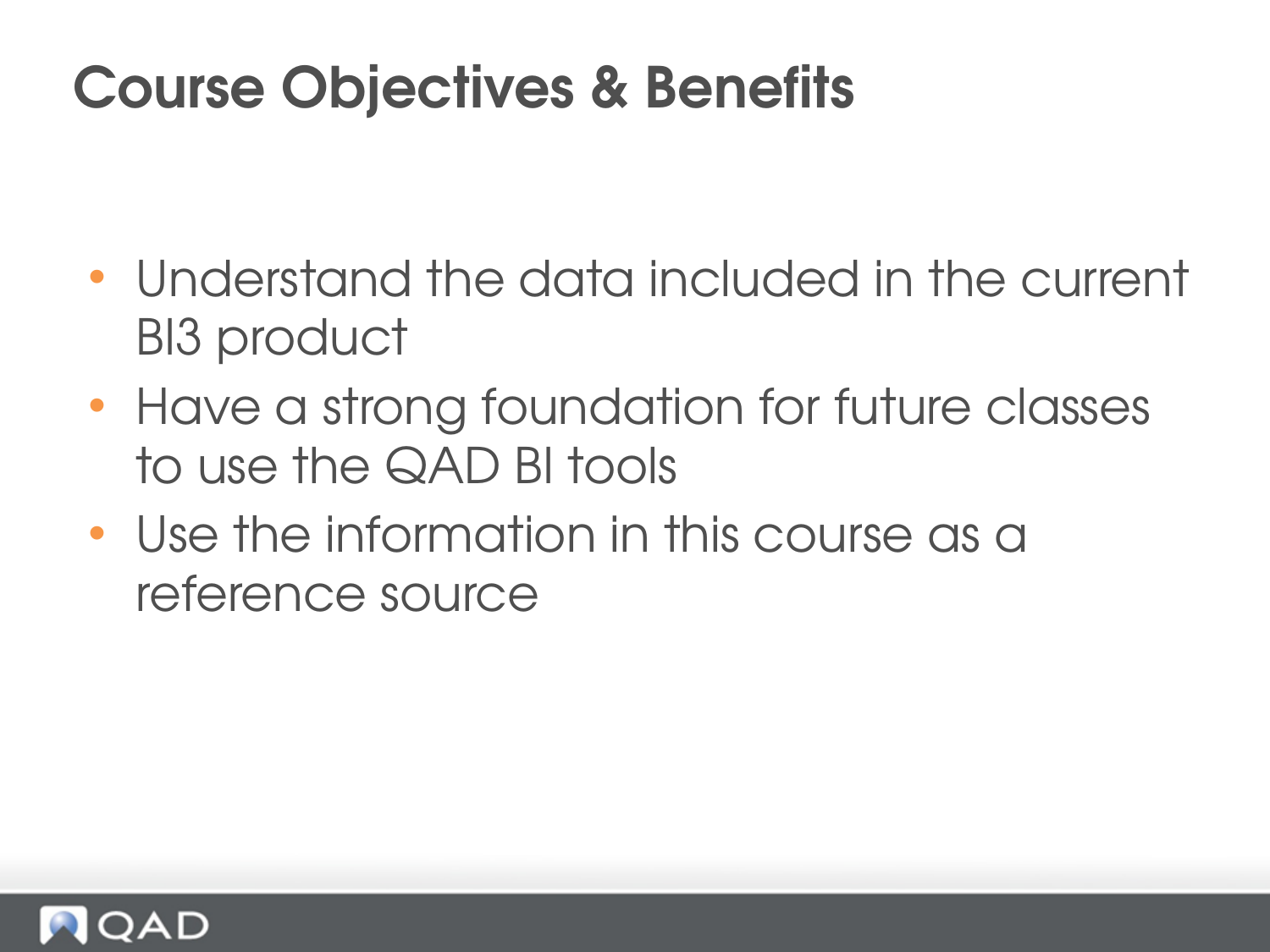

# Course Objectives & Benefits

Understand the data included in the current BI3 product
Have a strong foundation for future classes to use the QAD BI tools
Use the information in this course as a reference source